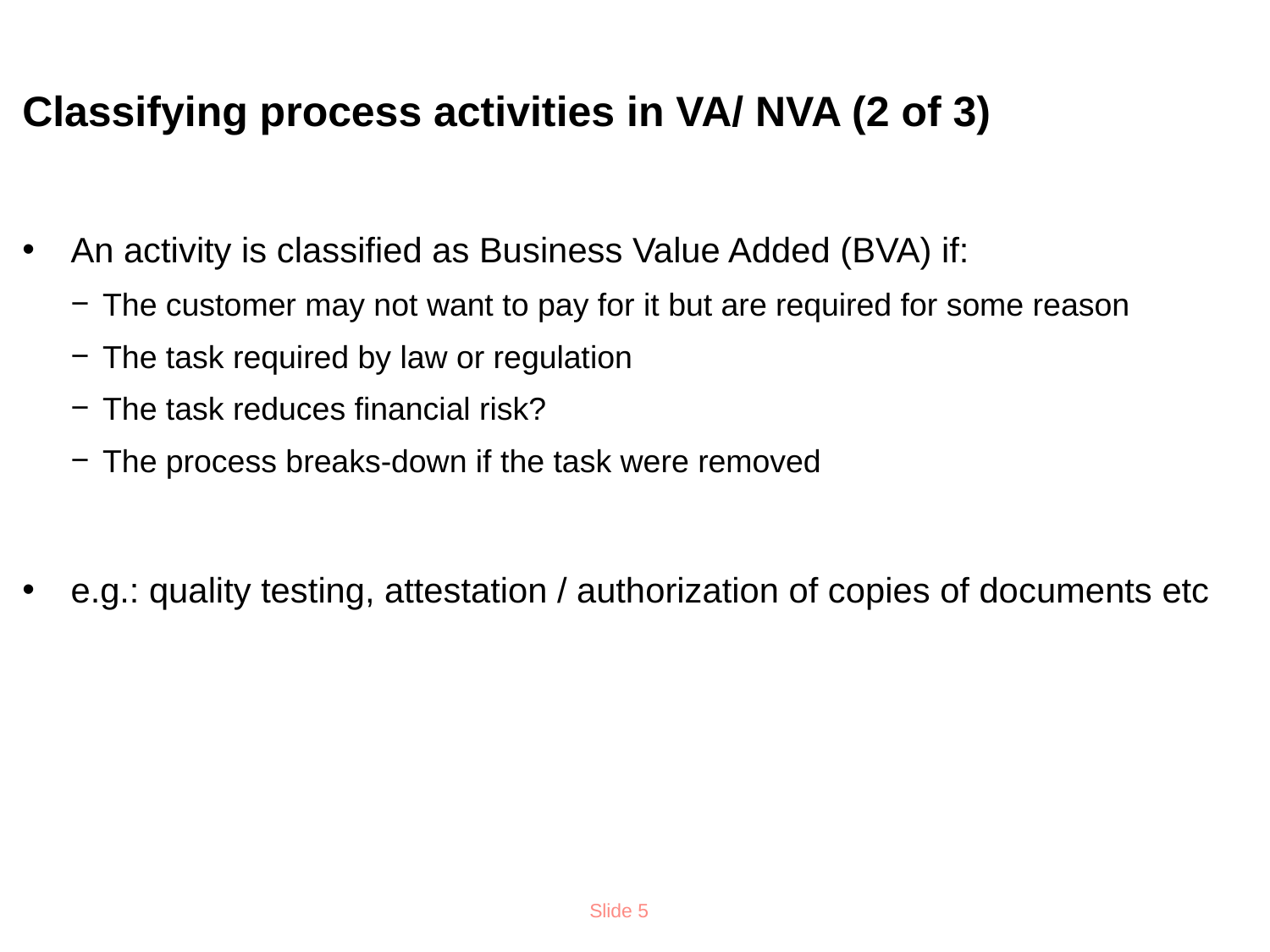

# Classifying process activities in VA/ NVA (2 of 3)
An activity is classified as Business Value Added (BVA) if:
The customer may not want to pay for it but are required for some reason
The task required by law or regulation
The task reduces financial risk?
The process breaks-down if the task were removed

e.g.: quality testing, attestation / authorization of copies of documents etc